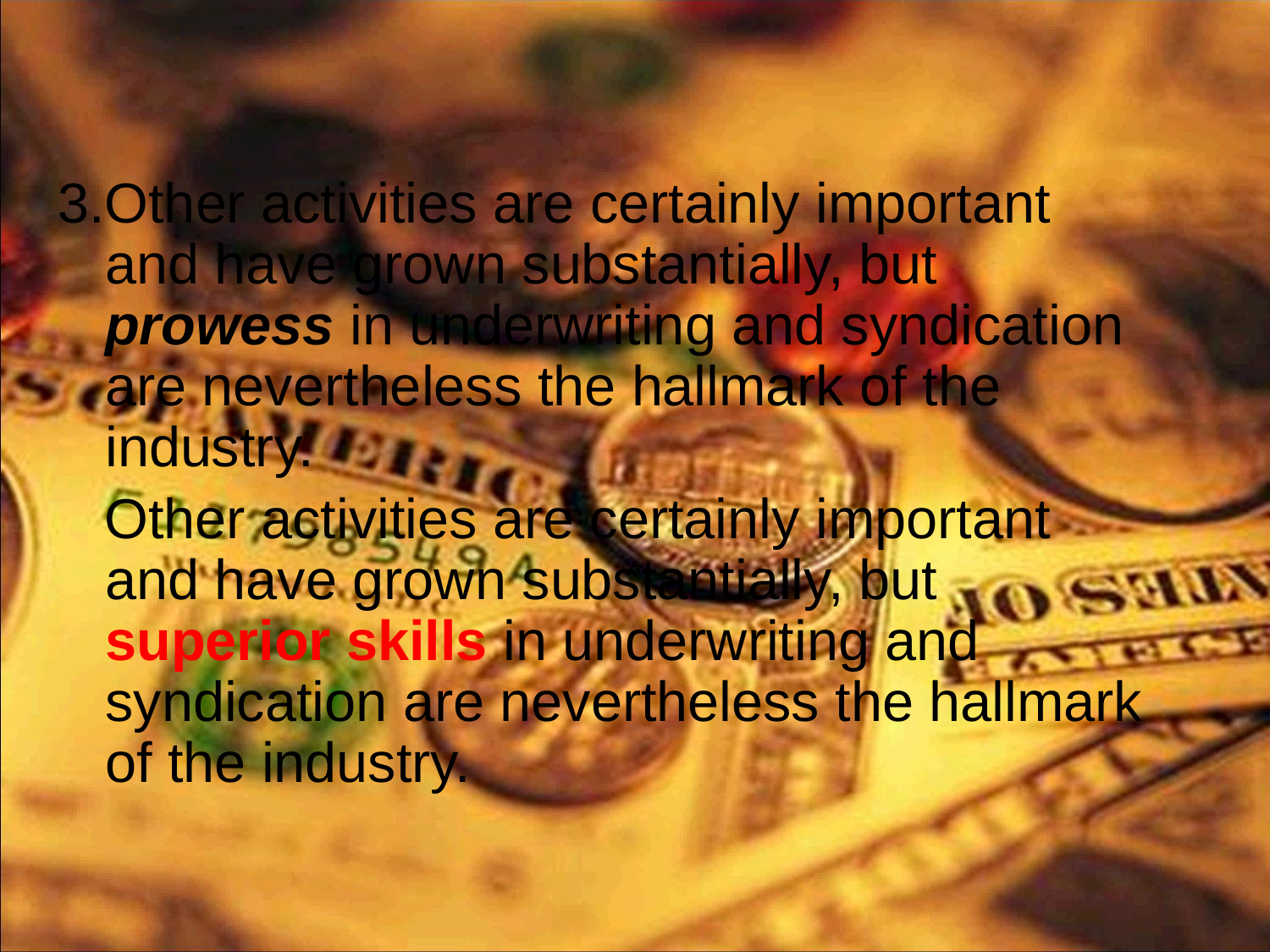

3.Other activities are certainly important and have grown substantially, but prowess in underwriting and syndication are nevertheless the hallmark of the industry.
   Other activities are certainly important and have grown substantially, but superior skills in underwriting and syndication are nevertheless the hallmark of the industry.